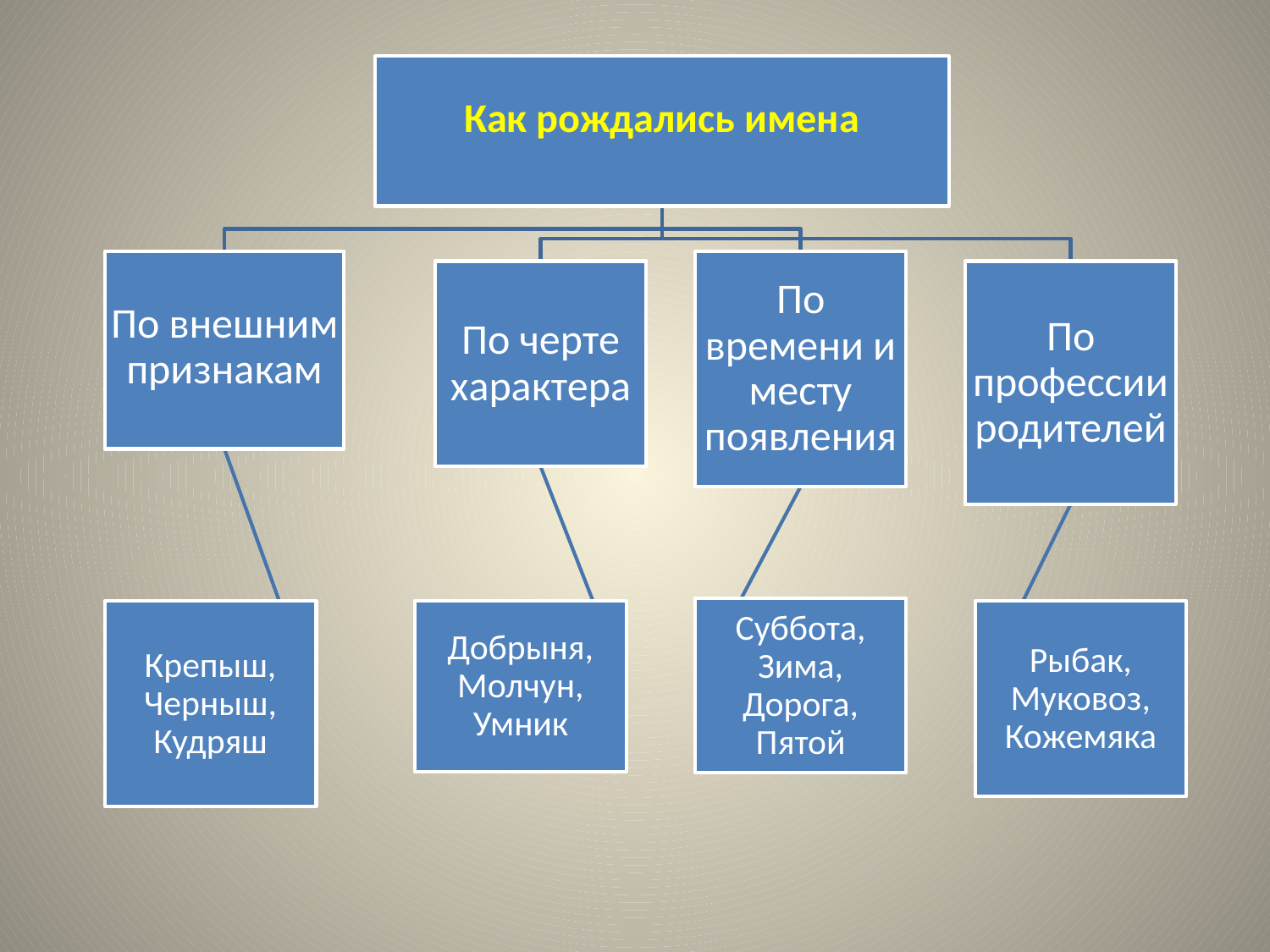

Как рождались имена

По внешним признакам

Крепыш, Черныш, Кудряш
По черте характера
Добрыня, Молчун, Умник
По времени и месту появления
Суббота, Зима, Дорога, Пятой
По профессии родителей
Рыбак, Муковоз, Кожемяка